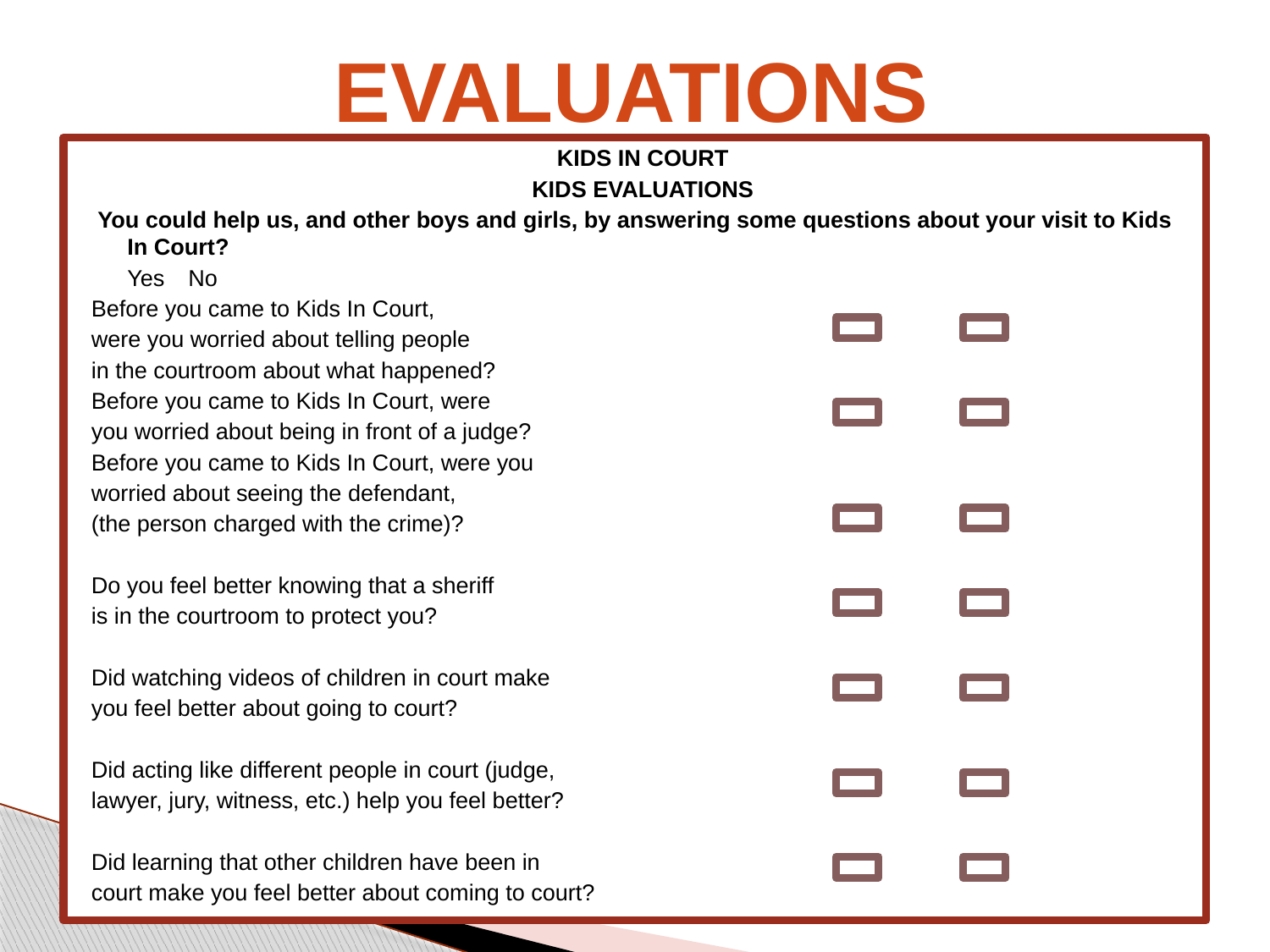

EVALUATIONS
KIDS IN COURT
KIDS EVALUATIONS
 You could help us, and other boys and girls, by answering some questions about your visit to Kids In Court?
							Yes	No
Before you came to Kids In Court,
were you worried about telling people
in the courtroom about what happened?
Before you came to Kids In Court, were
you worried about being in front of a judge?
Before you came to Kids In Court, were you
worried about seeing the defendant,
(the person charged with the crime)?

Do you feel better knowing that a sheriff
is in the courtroom to protect you?

Did watching videos of children in court make
you feel better about going to court?

Did acting like different people in court (judge,
lawyer, jury, witness, etc.) help you feel better?

Did learning that other children have been in
court make you feel better about coming to court?